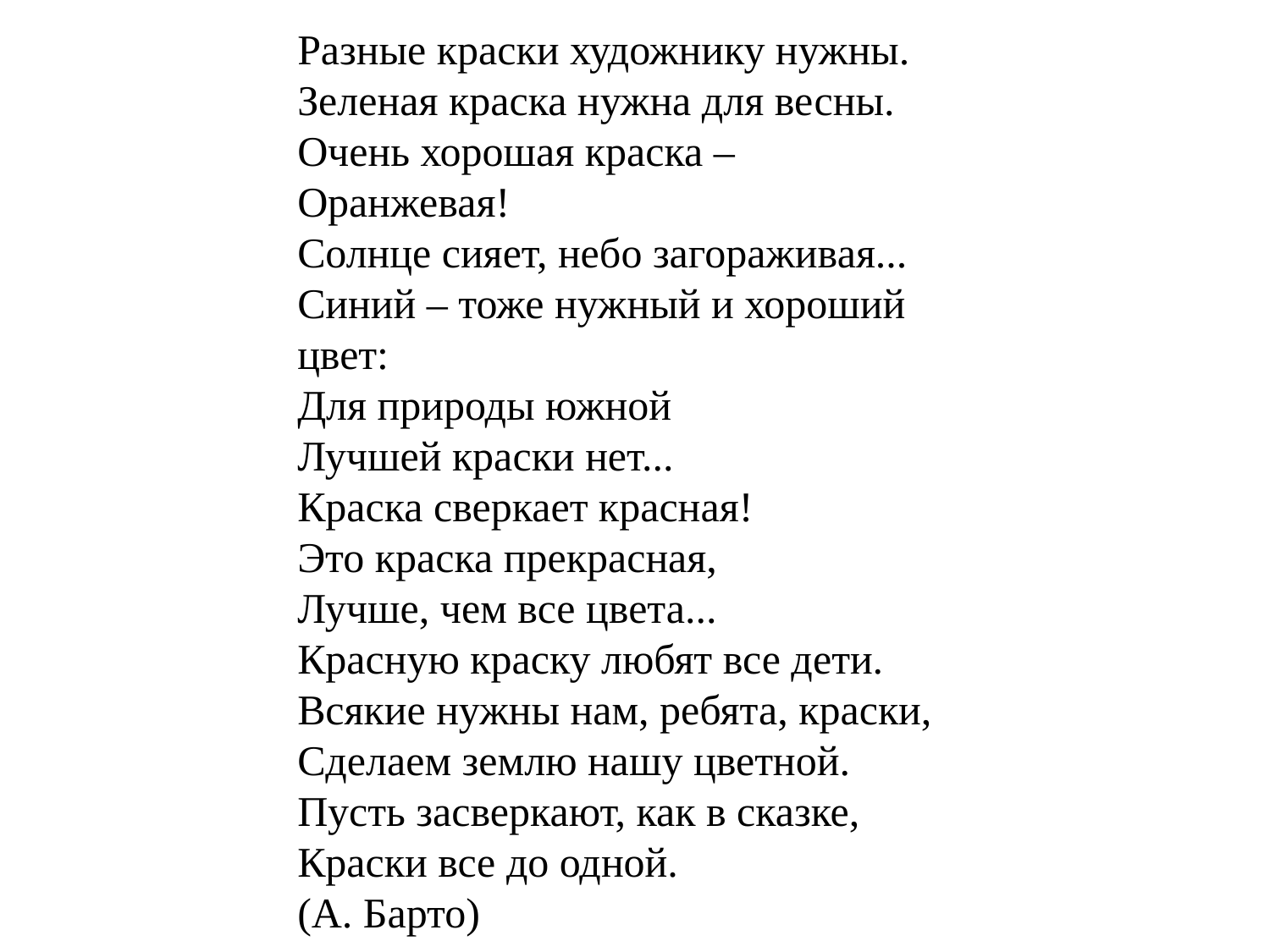

Разные краски художнику нужны.
Зеленая краска нужна для весны.
Очень хорошая краска –
Оранжевая!
Солнце сияет, небо загораживая...
Синий – тоже нужный и хороший цвет:
Для природы южной
Лучшей краски нет...
Краска сверкает красная!
Это краска прекрасная,
Лучше, чем все цвета...
Красную краску любят все дети.
Всякие нужны нам, ребята, краски,
Сделаем землю нашу цветной.
Пусть засверкают, как в сказке,
Краски все до одной.
(А. Барто)